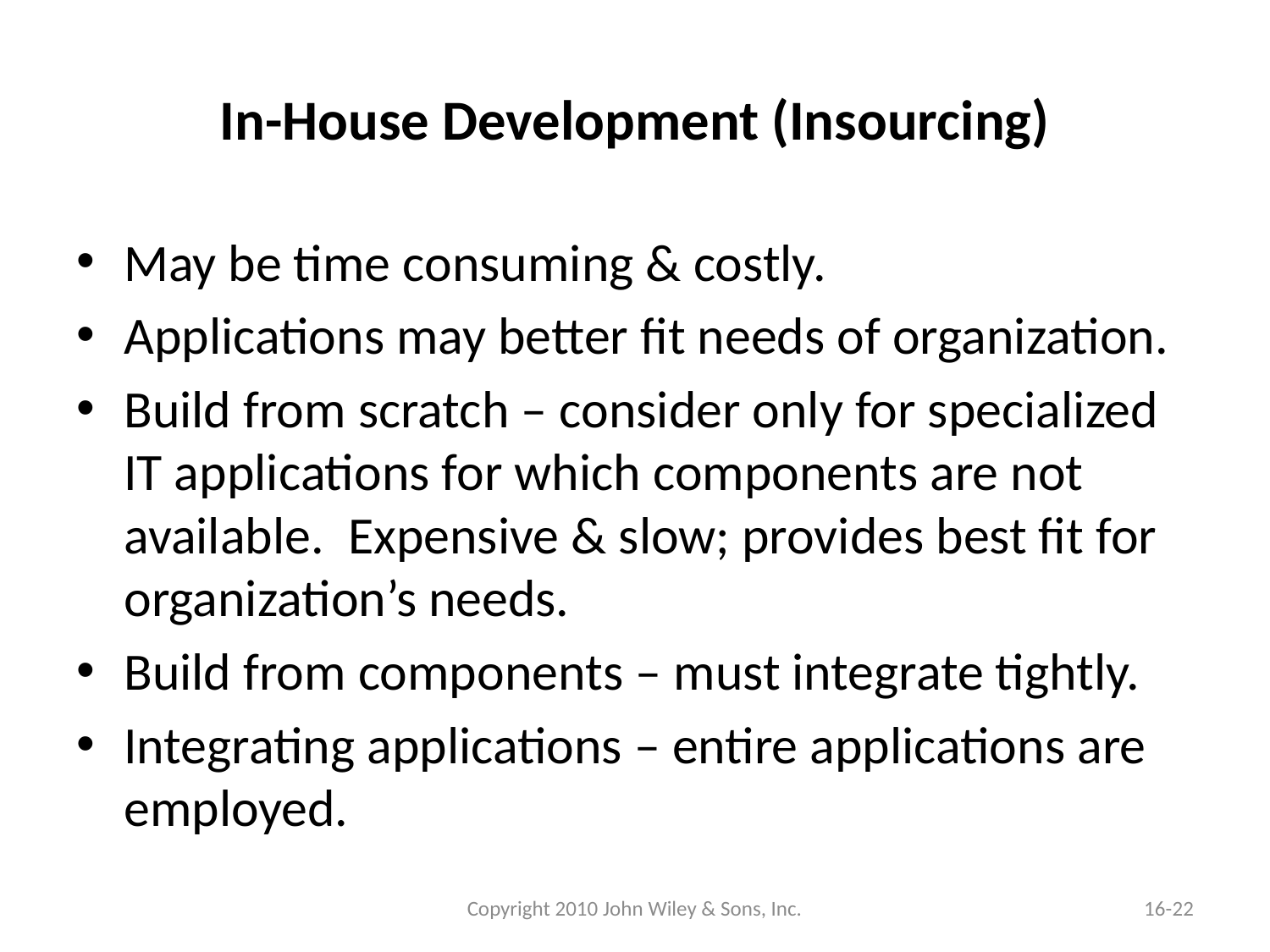

# In-House Development (Insourcing)
May be time consuming & costly.
Applications may better fit needs of organization.
Build from scratch – consider only for specialized IT applications for which components are not available.  Expensive & slow; provides best fit for organization’s needs.
Build from components – must integrate tightly.
Integrating applications – entire applications are employed.
Copyright 2010 John Wiley & Sons, Inc.
16-22